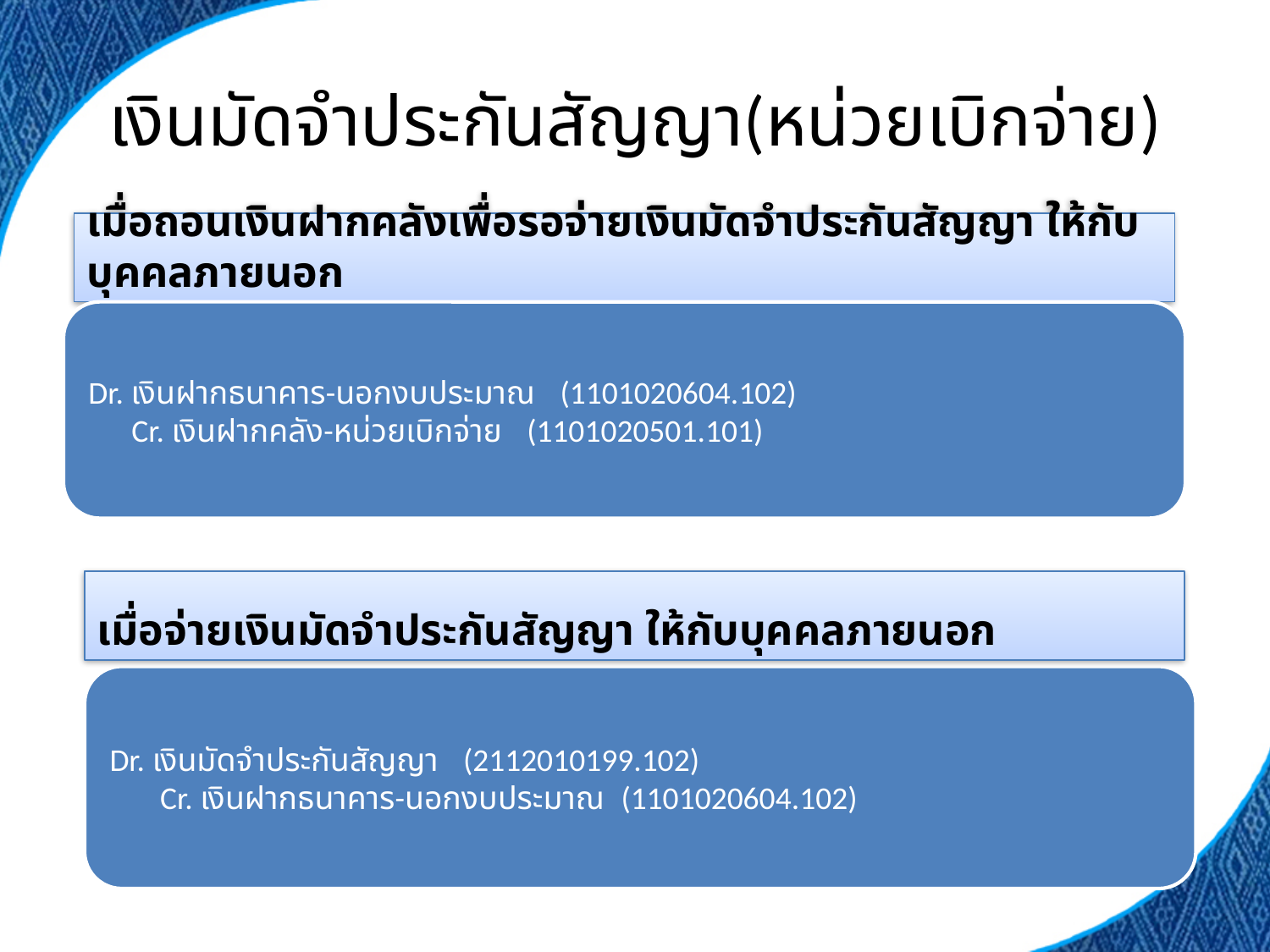

# เงินมัดจำประกันสัญญา(หน่วยเบิกจ่าย)
เมื่อถอนเงินฝากคลังเพื่อรอจ่ายเงินมัดจำประกันสัญญา ให้กับบุคคลภายนอก
Dr. เงินฝากธนาคาร-นอกงบประมาณ   (1101020604.102)
      Cr. เงินฝากคลัง-หน่วยเบิกจ่าย   (1101020501.101)
เมื่อจ่ายเงินมัดจำประกันสัญญา ให้กับบุคคลภายนอก
Dr. เงินมัดจำประกันสัญญา   (2112010199.102)
       Cr. เงินฝากธนาคาร-นอกงบประมาณ  (1101020604.102)